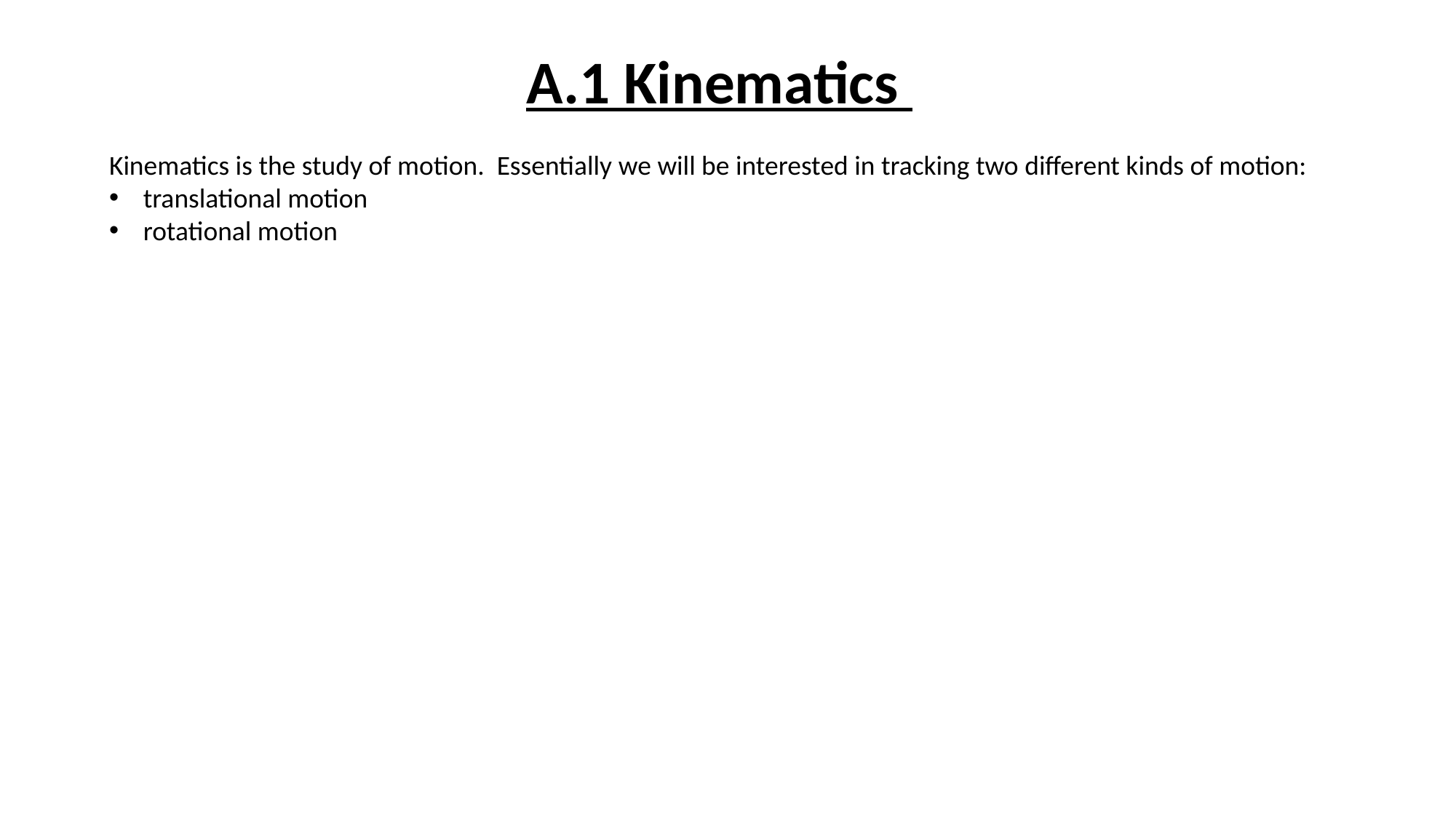

# A.1 Kinematics
Kinematics is the study of motion.  Essentially we will be interested in tracking two different kinds of motion:
translational motion
rotational motion